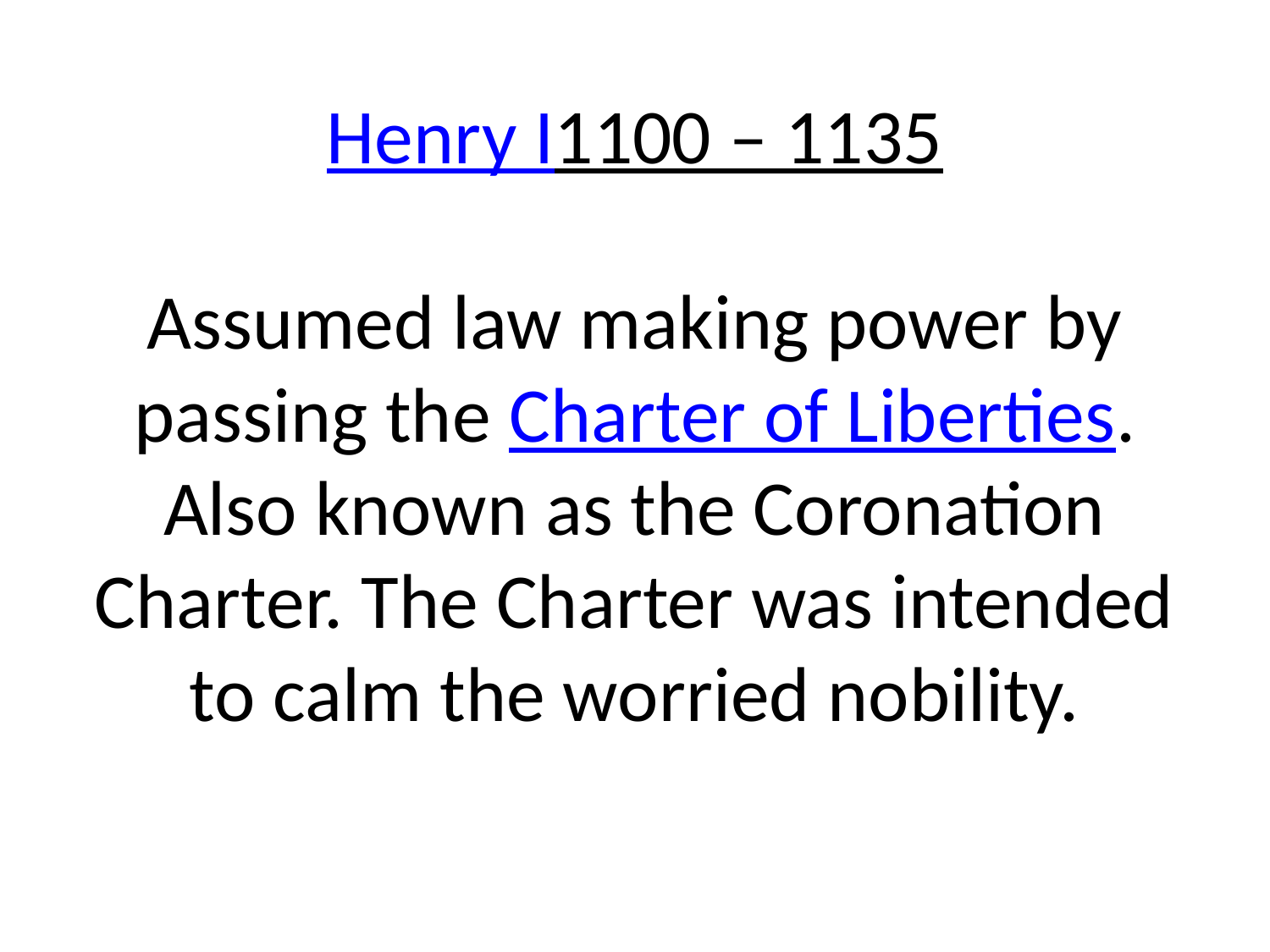

# Henry I 1100 – 1135 Assumed law making power by passing the Charter of Liberties. Also known as the Coronation Charter. The Charter was intended to calm the worried nobility.